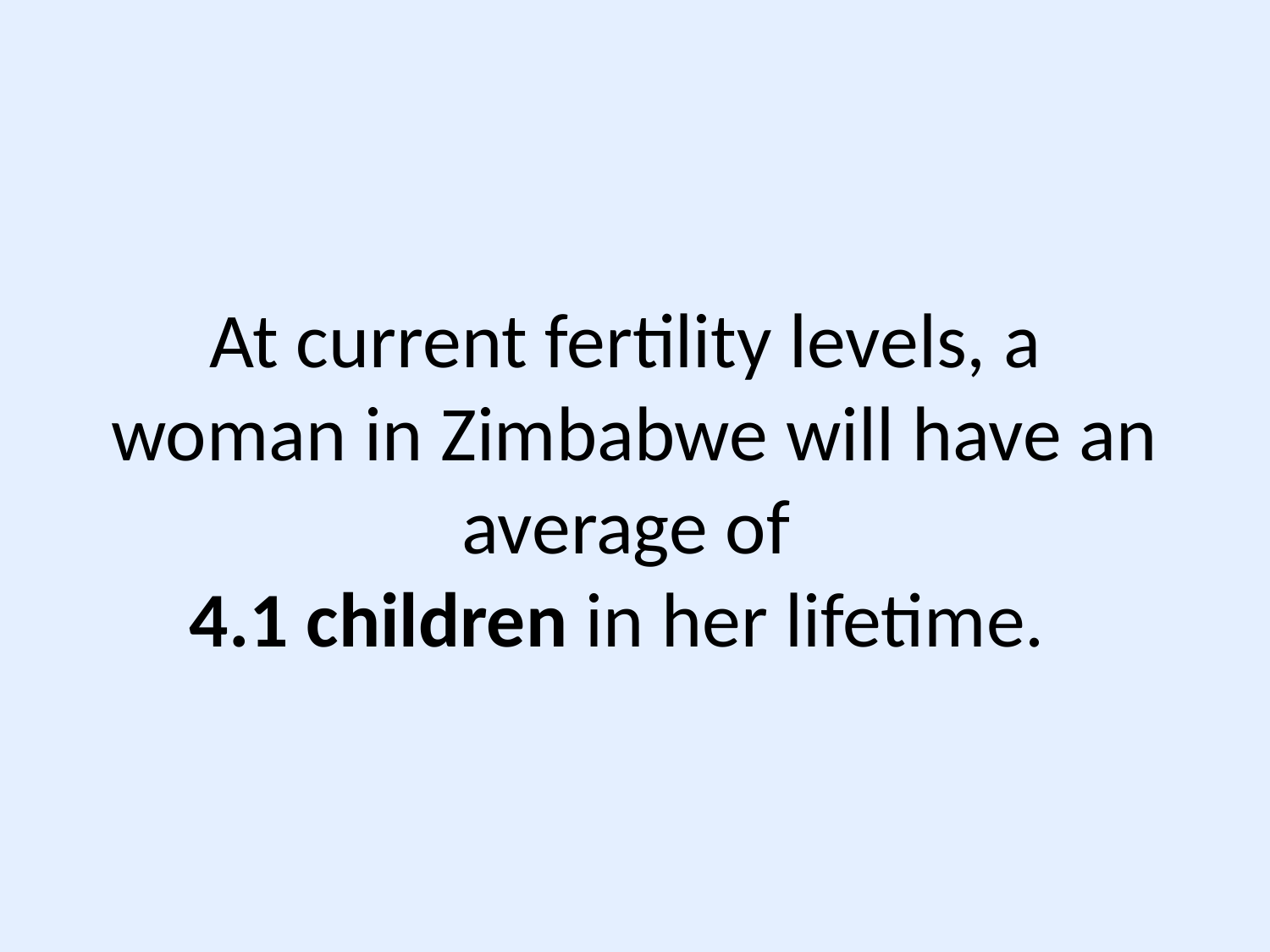

At current fertility levels, a  woman in Zimbabwe will have an average of
4.1 children in her lifetime.